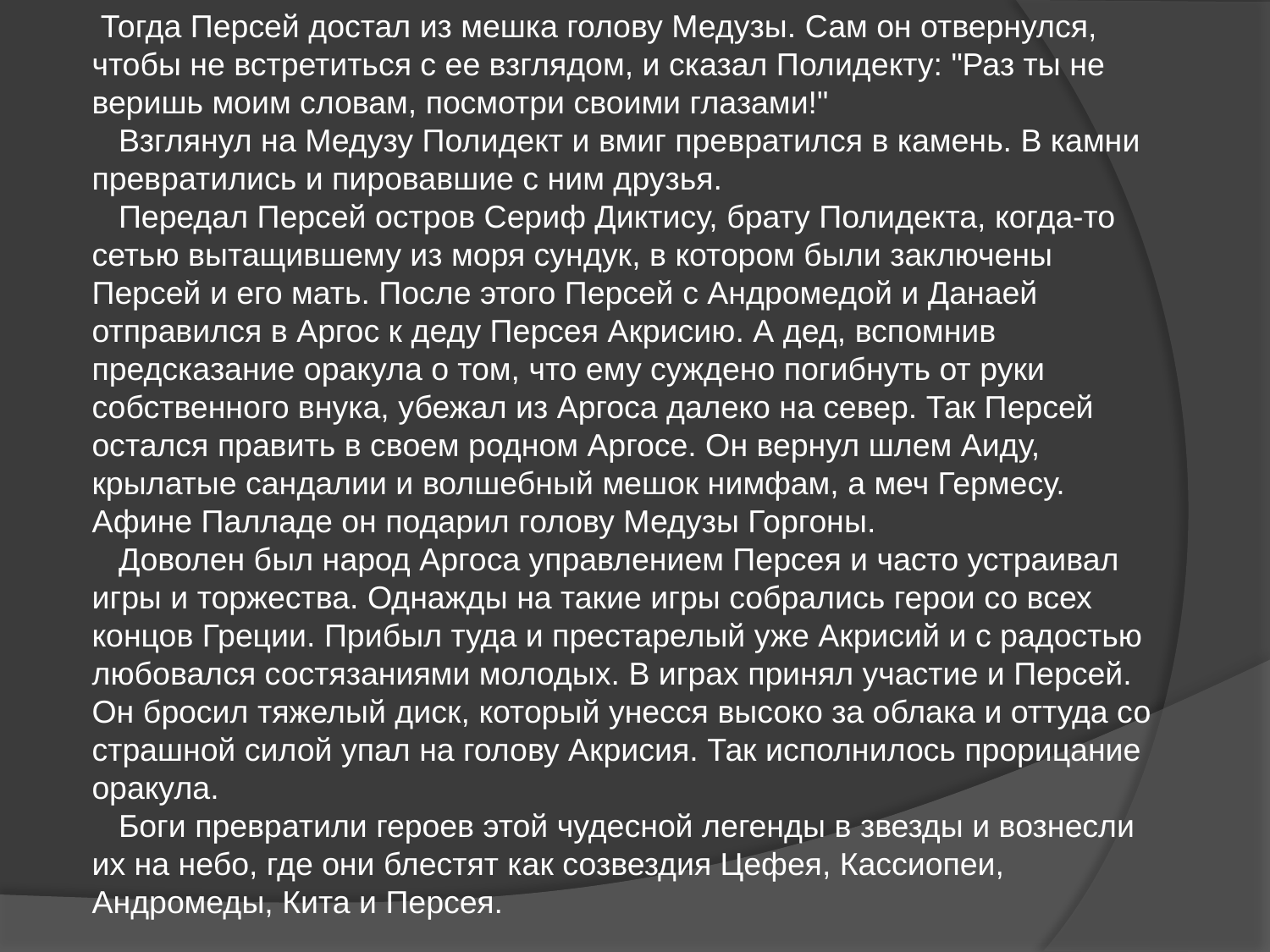

Тогда Персей достал из мешка голову Медузы. Сам он отвернулся, чтобы не встретиться с ее взглядом, и сказал Полидекту: "Раз ты не веришь моим словам, посмотри своими глазами!"
   Взглянул на Медузу Полидект и вмиг превратился в камень. В камни превратились и пировавшие с ним друзья.
   Передал Персей остров Сериф Диктису, брату Полидекта, когда-то сетью вытащившему из моря сундук, в котором были заключены Персей и его мать. После этого Персей с Андромедой и Данаей отправился в Аргос к деду Персея Акрисию. А дед, вспомнив предсказание оракула о том, что ему суждено погибнуть от руки собственного внука, убежал из Аргоса далеко на север. Так Персей остался править в своем родном Аргосе. Он вернул шлем Аиду, крылатые сандалии и волшебный мешок нимфам, а меч Гермесу. Афине Палладе он подарил голову Медузы Горгоны.
   Доволен был народ Аргоса управлением Персея и часто устраивал игры и торжества. Однажды на такие игры собрались герои со всех концов Греции. Прибыл туда и престарелый уже Акрисий и с радостью любовался состязаниями молодых. В играх принял участие и Персей. Он бросил тяжелый диск, который унесся высоко за облака и оттуда со страшной силой упал на голову Акрисия. Так исполнилось прорицание оракула.
   Боги превратили героев этой чудесной легенды в звезды и вознесли их на небо, где они блестят как созвездия Цефея, Кассиопеи, Андромеды, Кита и Персея.